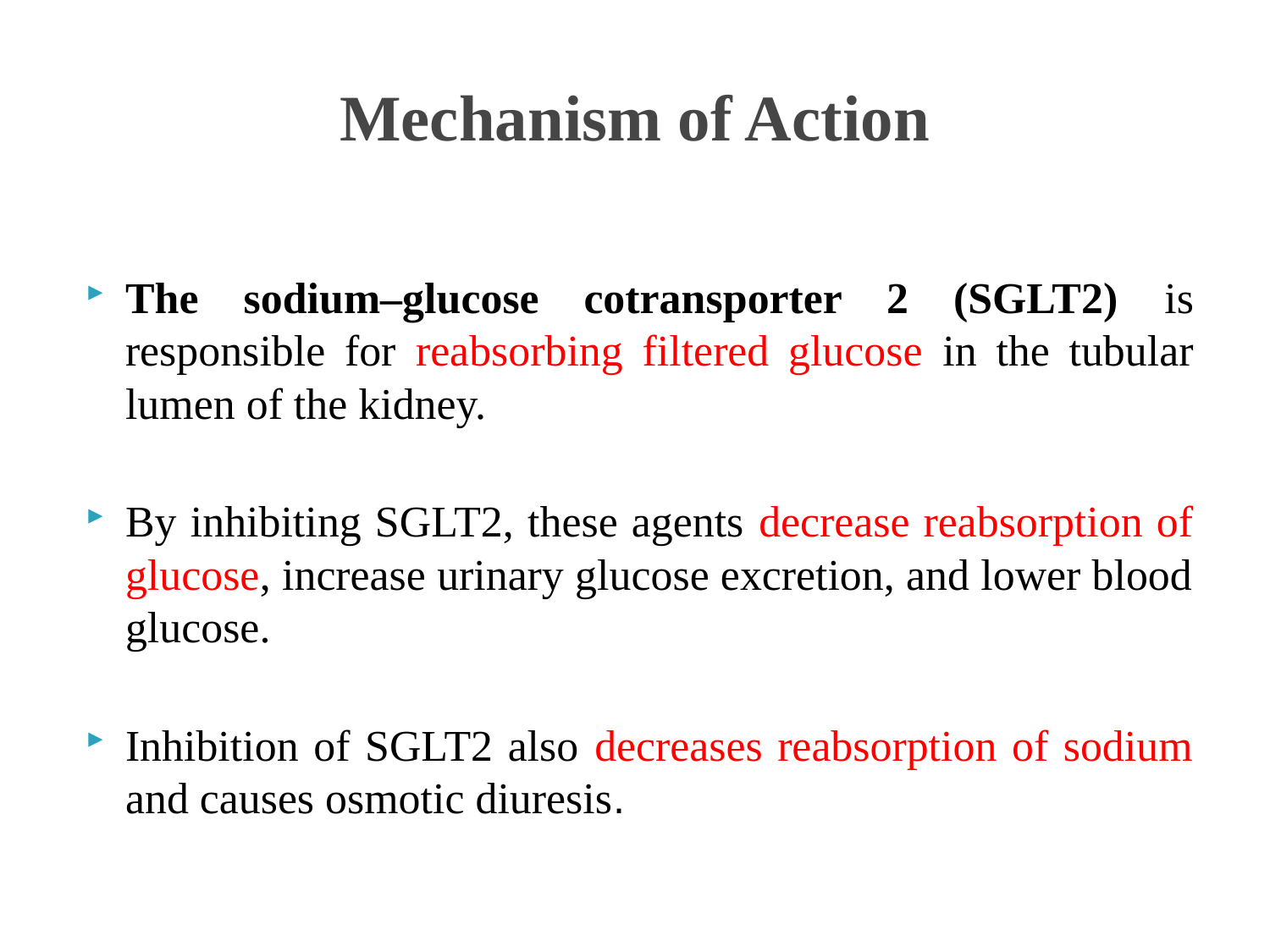

# Mechanism of Action

The sodium–glucose cotransporter 2 (SGLT2) is responsible for reabsorbing filtered glucose in the tubular lumen of the kidney.

By inhibiting SGLT2, these agents decrease reabsorption of glucose, increase urinary glucose excretion, and lower blood glucose.

Inhibition of SGLT2 also decreases reabsorption of sodium and causes osmotic diuresis.